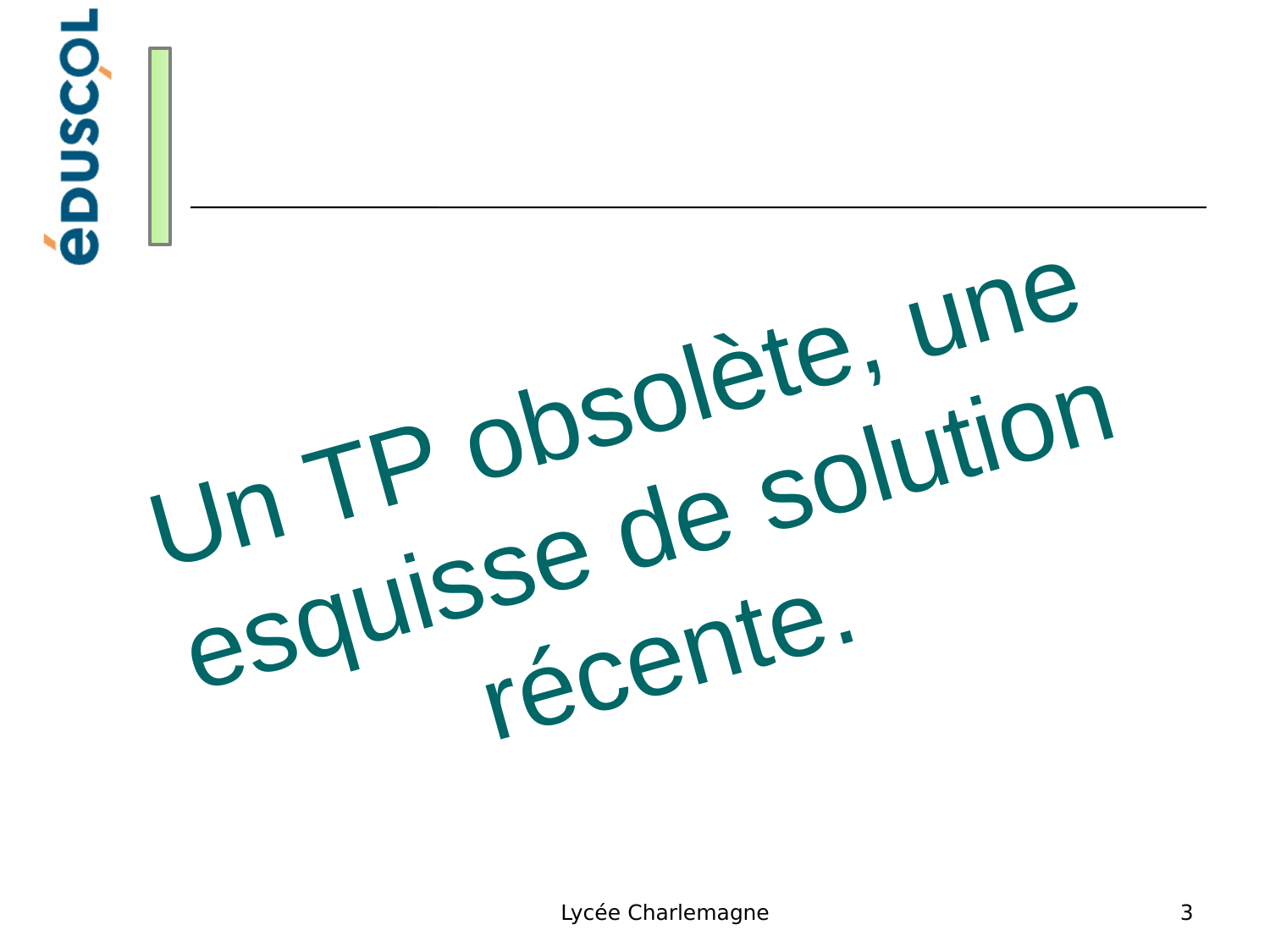

# Un TP obsolète, une esquisse de solution récente.
Lycée Charlemagne
3